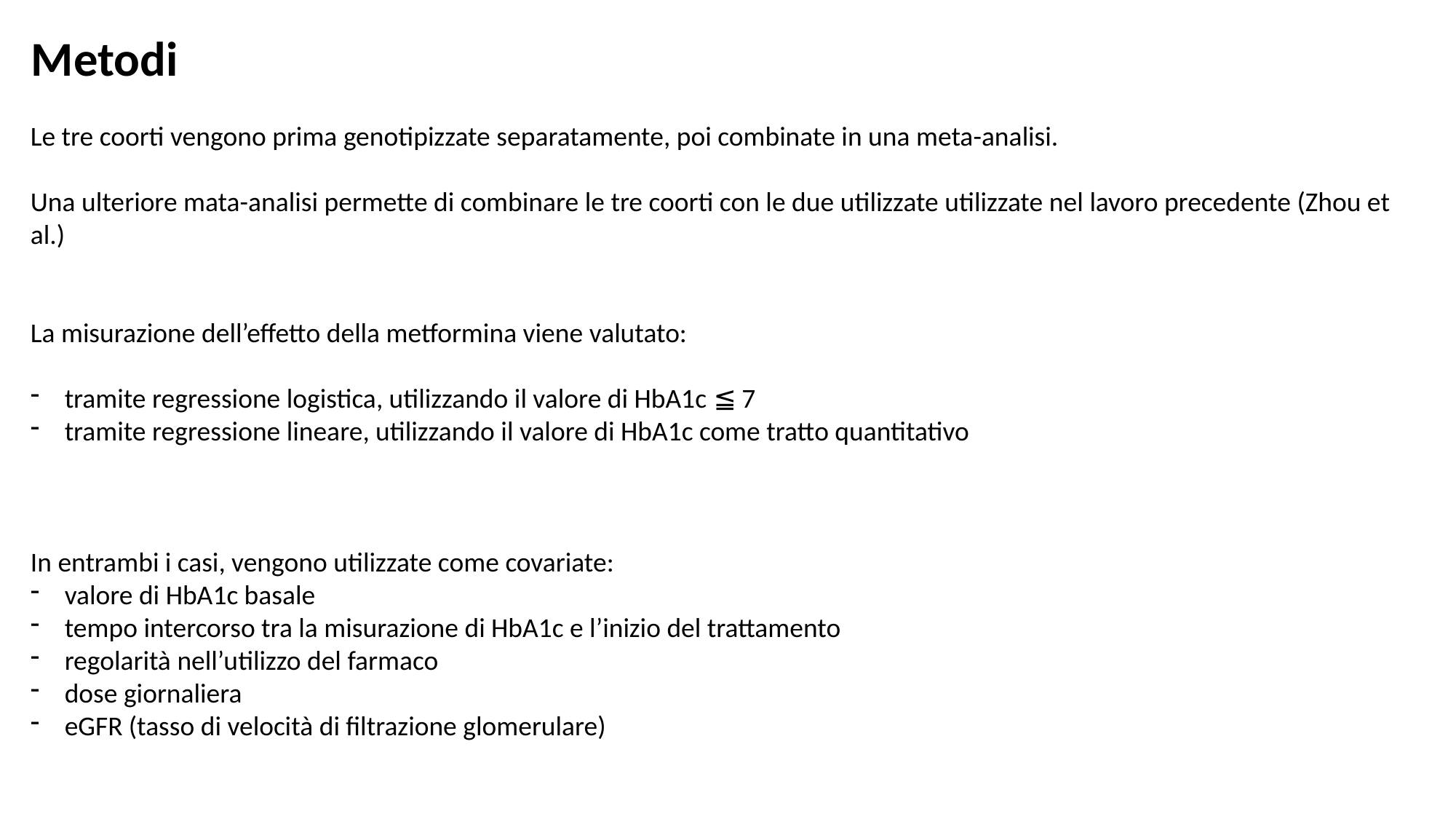

Metodi
Le tre coorti vengono prima genotipizzate separatamente, poi combinate in una meta-analisi.

Una ulteriore mata-analisi permette di combinare le tre coorti con le due utilizzate utilizzate nel lavoro precedente (Zhou et al.)

La misurazione dell’effetto della metformina viene valutato:

tramite regressione logistica, utilizzando il valore di HbA1c ≦ 7
tramite regressione lineare, utilizzando il valore di HbA1c come tratto quantitativo

In entrambi i casi, vengono utilizzate come covariate:
valore di HbA1c basale
tempo intercorso tra la misurazione di HbA1c e l’inizio del trattamento
regolarità nell’utilizzo del farmaco
dose giornaliera
eGFR (tasso di velocità di filtrazione glomerulare)